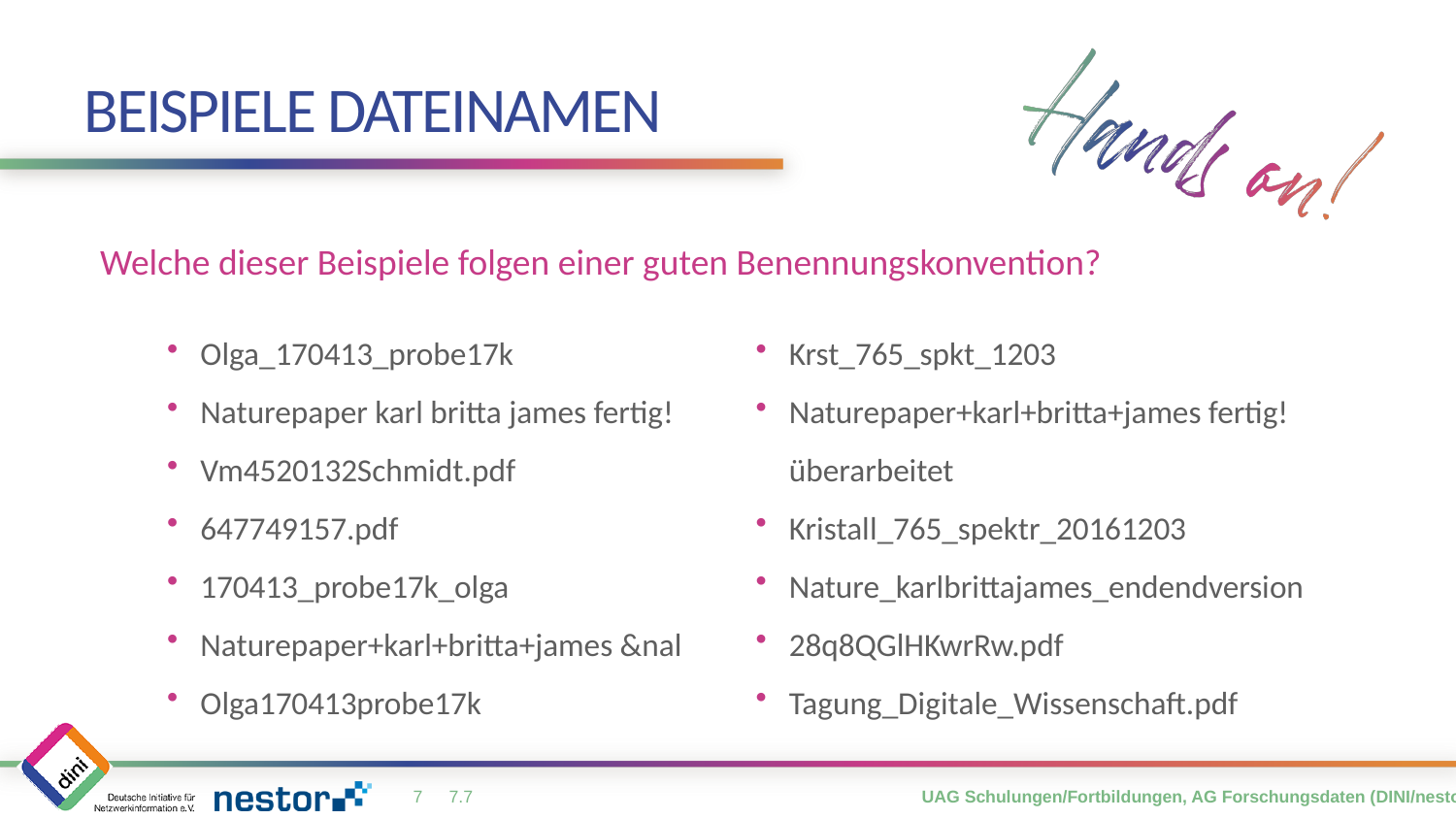

# Beispiele Dateinamen
Welche dieser Beispiele folgen einer guten Benennungskonvention?
Olga_170413_probe17k
Naturepaper karl britta james fertig!
Vm4520132Schmidt.pdf
647749157.pdf
170413_probe17k_olga
Naturepaper+karl+britta+james &nal
Olga170413probe17k

Krst_765_spkt_1203
Naturepaper+karl+britta+james fertig! überarbeitet
Kristall_765_spektr_20161203
Nature_karlbrittajames_endendversion
28q8QGlHKwrRw.pdf
Tagung_Digitale_Wissenschaft.pdf

7
7.7